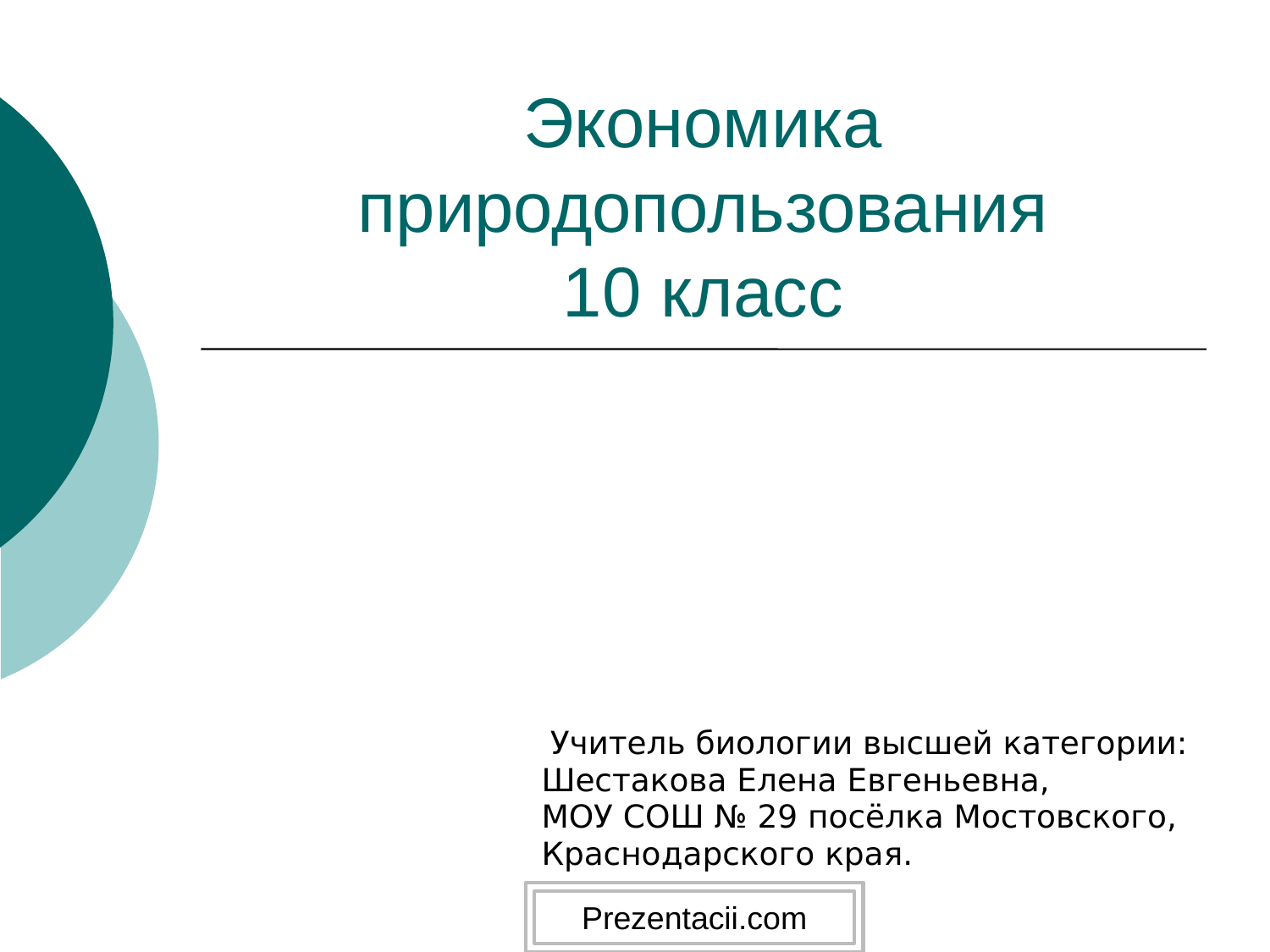

# Экономика природопользования 10 класс
                                     Учитель биологии высшей категории:
                          Шестакова Елена Евгеньевна,
                          МОУ СОШ № 29 посёлка Мостовского,
                          Краснодарского края.

Prezentacii.com